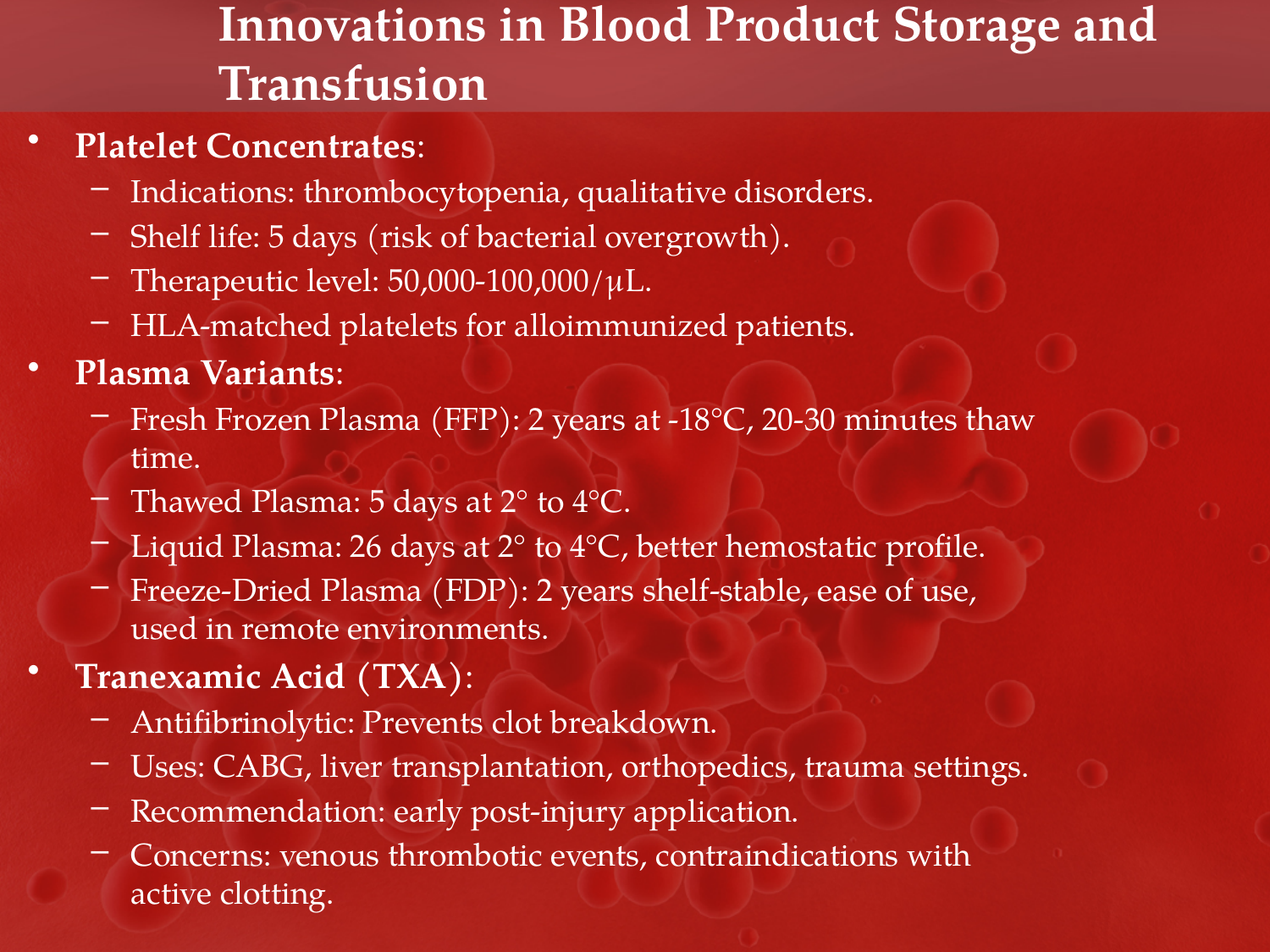

# Innovations in Blood Product Storage and Transfusion
Platelet Concentrates:
Indications: thrombocytopenia, qualitative disorders.
Shelf life: 5 days (risk of bacterial overgrowth).
Therapeutic level: 50,000-100,000/μL.
HLA-matched platelets for alloimmunized patients.
Plasma Variants:
Fresh Frozen Plasma (FFP): 2 years at -18°C, 20-30 minutes thaw time.
Thawed Plasma: 5 days at 2° to 4°C.
Liquid Plasma: 26 days at 2° to 4°C, better hemostatic profile.
Freeze-Dried Plasma (FDP): 2 years shelf-stable, ease of use, used in remote environments.
Tranexamic Acid (TXA):
Antifibrinolytic: Prevents clot breakdown.
Uses: CABG, liver transplantation, orthopedics, trauma settings.
Recommendation: early post-injury application.
Concerns: venous thrombotic events, contraindications with active clotting.